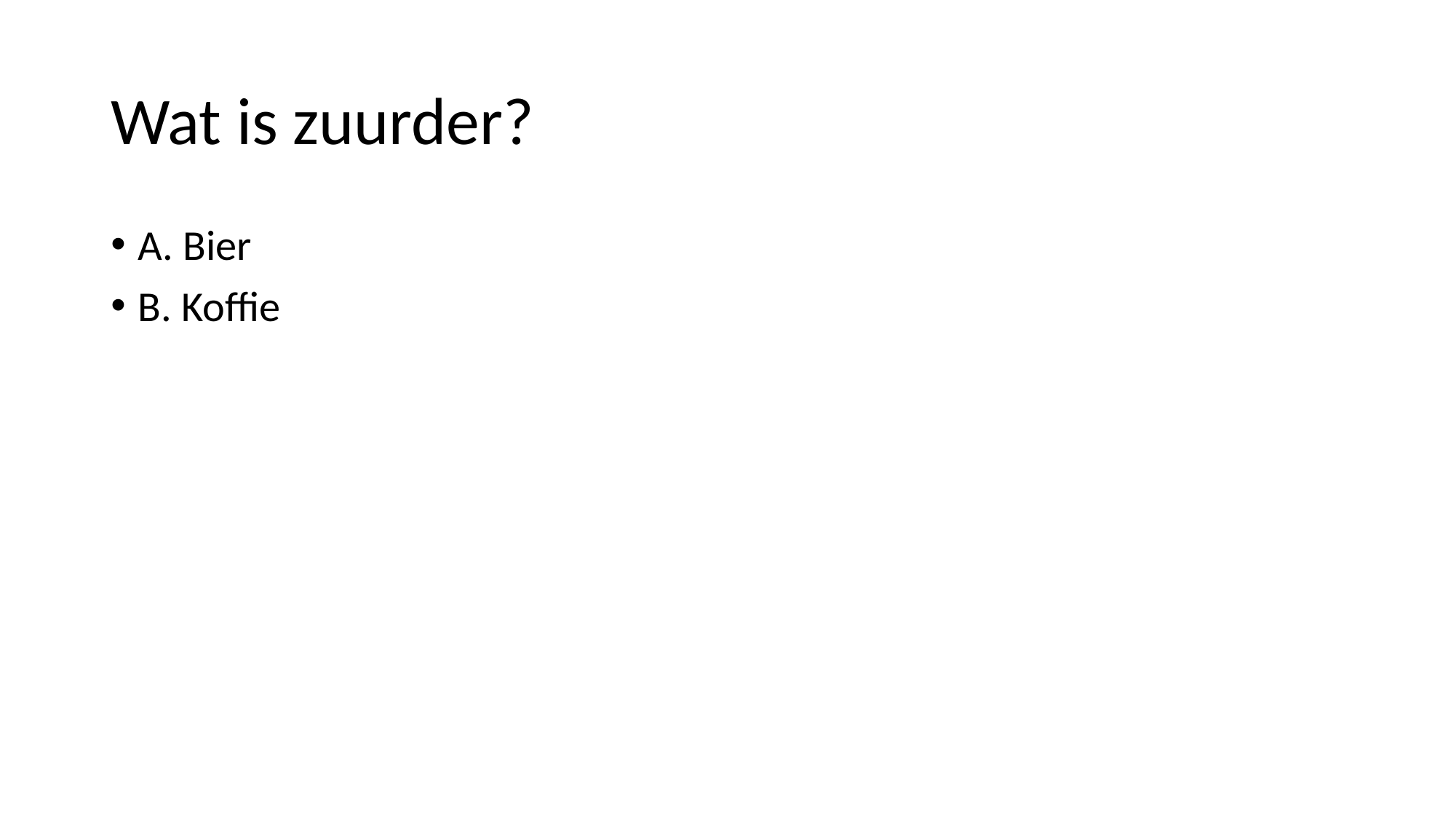

# Wat is zuurder?
A. Bier
B. Koffie